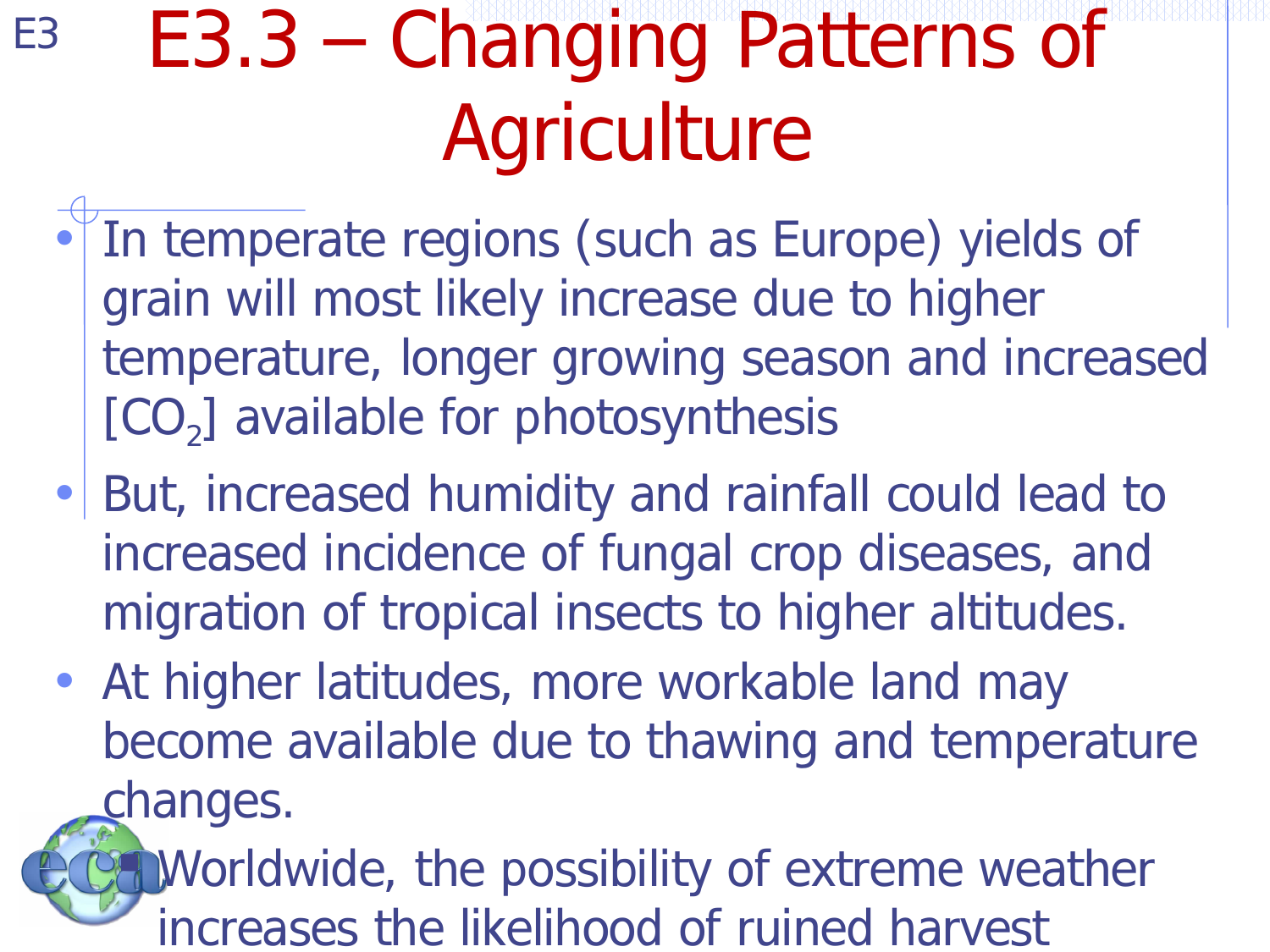

# E3.3 – Changing Patterns of Agriculture
In temperate regions (such as Europe) yields of grain will most likely increase due to higher temperature, longer growing season and increased [CO2] available for photosynthesis
But, increased humidity and rainfall could lead to increased incidence of fungal crop diseases, and migration of tropical insects to higher altitudes.
At higher latitudes, more workable land may become available due to thawing and temperature changes.
Worldwide, the possibility of extreme weather increases the likelihood of ruined harvest